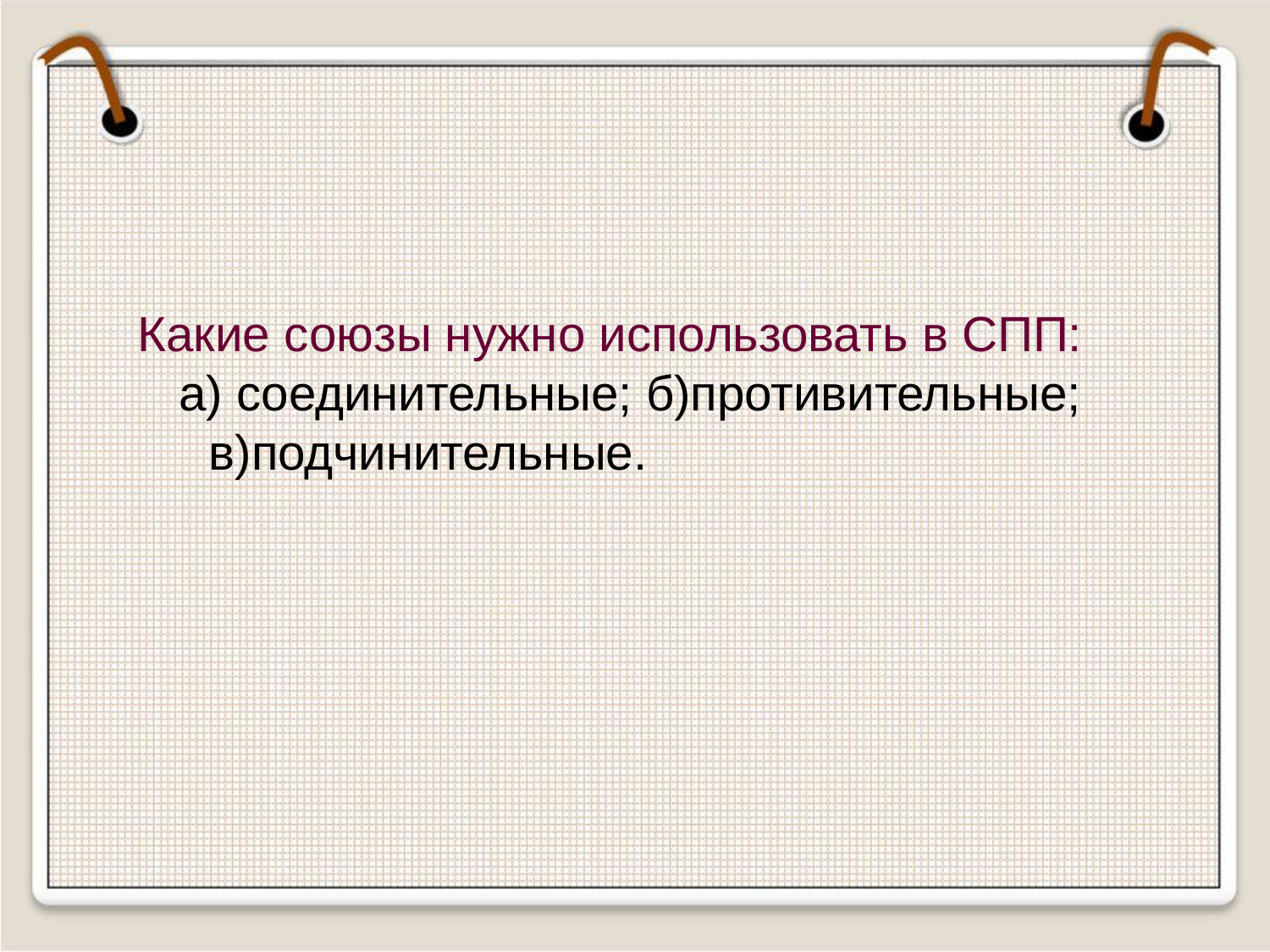

Какие союзы нужно использовать в СПП:
   а) соединительные; б)противительные; в)подчинительные.